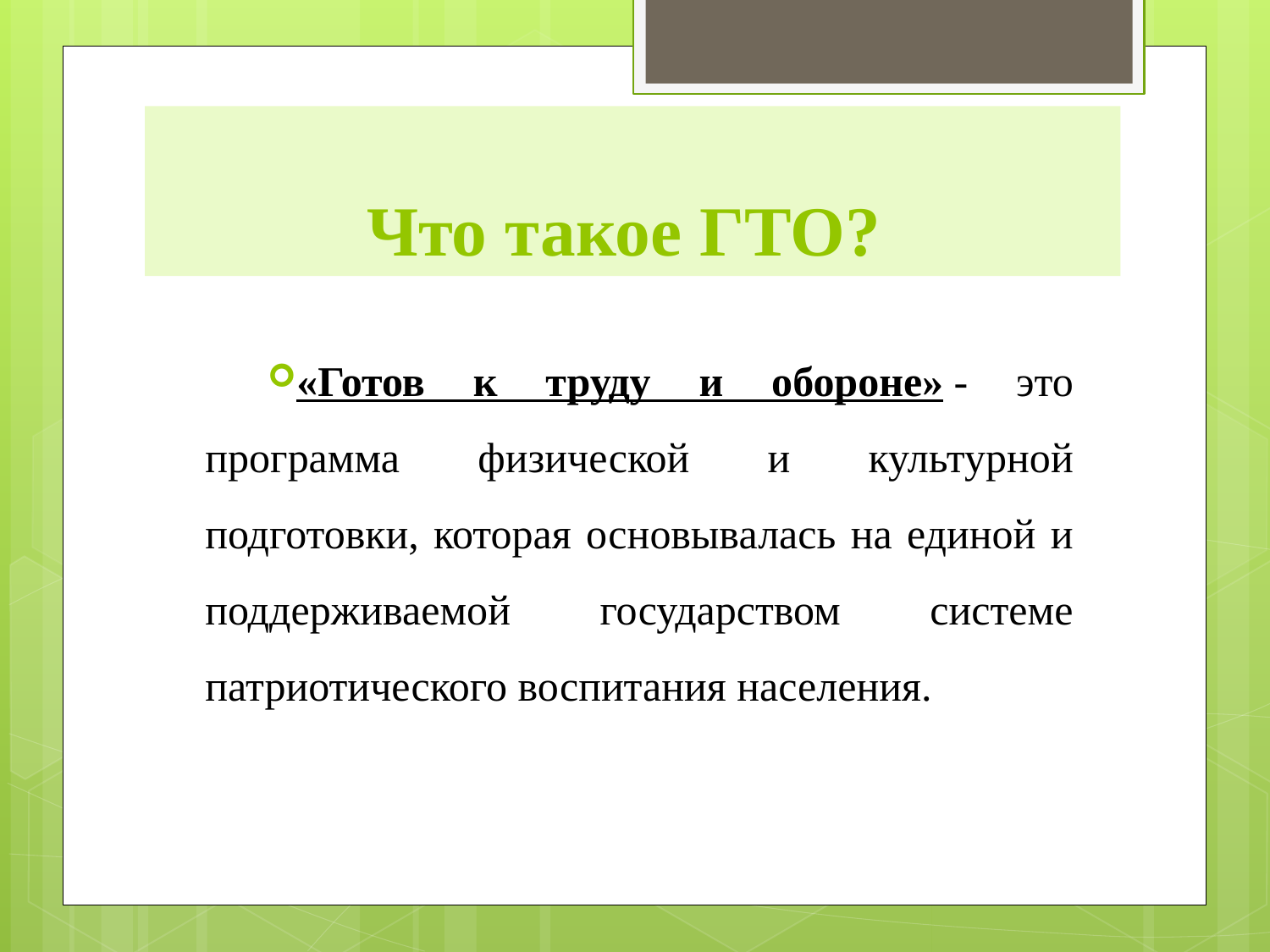

# Что такое ГТО?
«Готов к труду и обороне» - это программа физической и культурной подготовки, которая основывалась на единой и поддерживаемой государством системе патриотического воспитания населения.